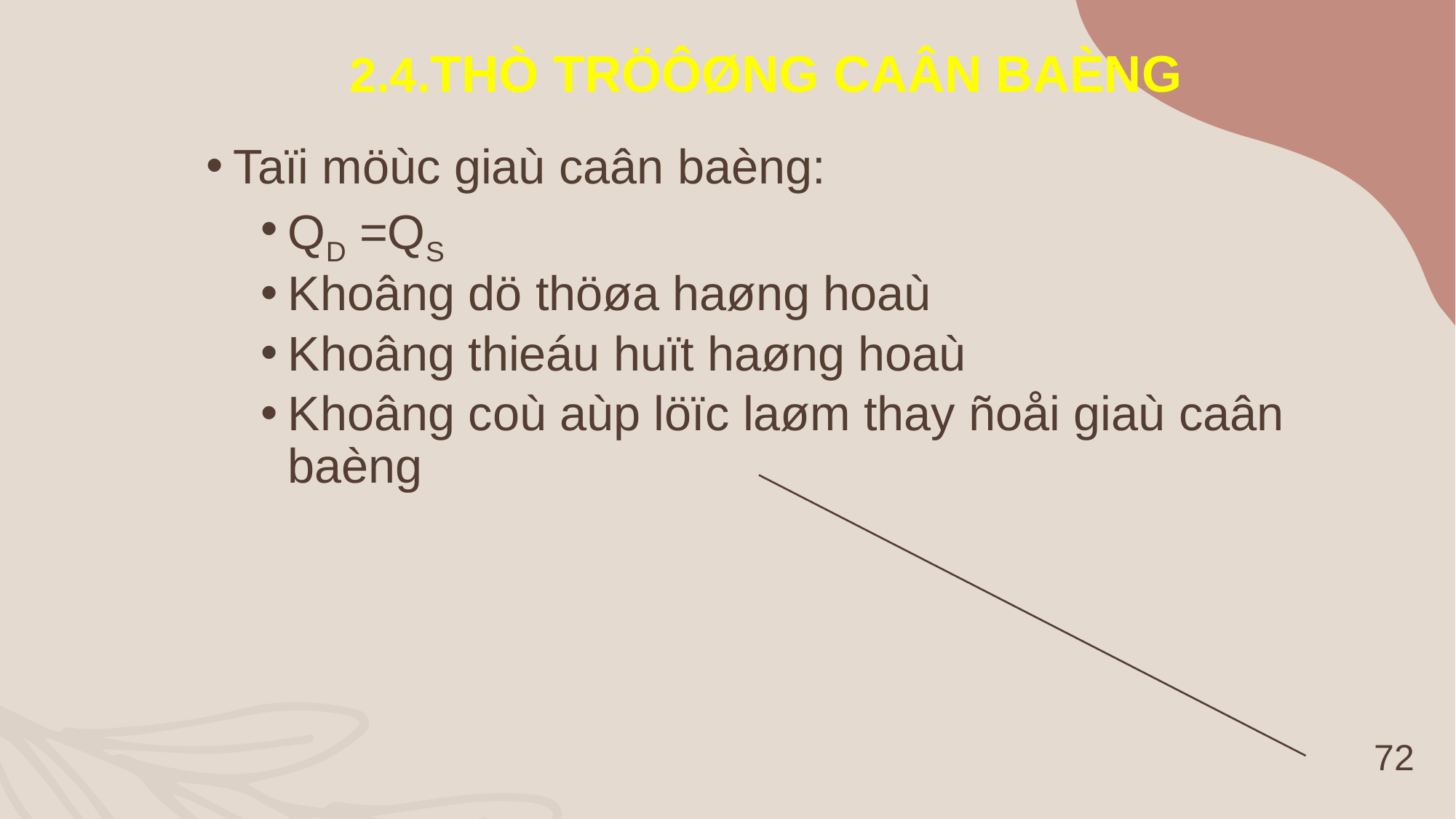

2.4.THÒ TRÖÔØNG CAÂN BAÈNG
#
Taïi möùc giaù caân baèng:
QD =QS
Khoâng dö thöøa haøng hoaù
Khoâng thieáu huït haøng hoaù
Khoâng coù aùp löïc laøm thay ñoåi giaù caân baèng

72